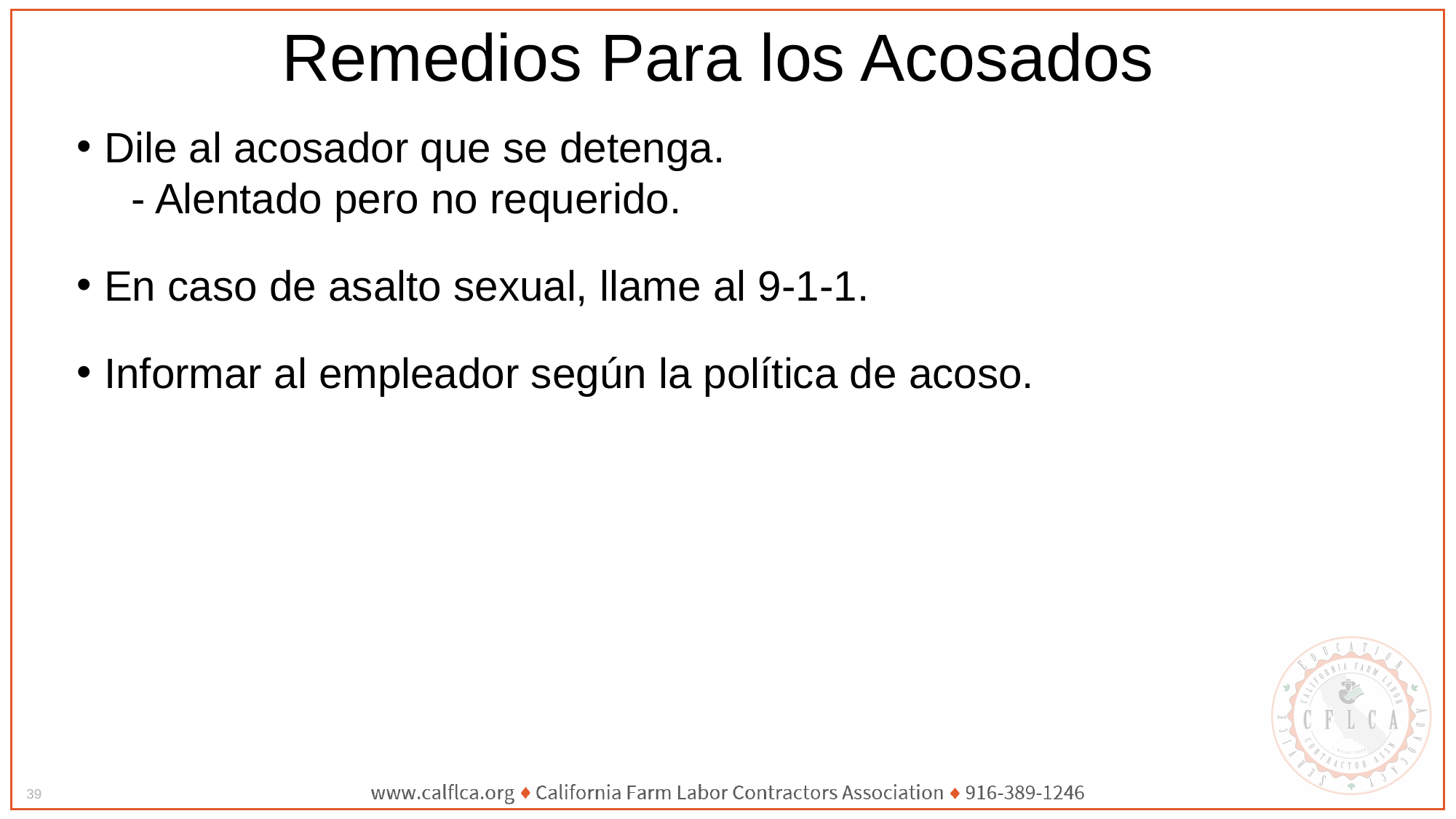

# Remedios Para los Acosados
Dile al acosador que se detenga.
- Alentado pero no requerido.
En caso de asalto sexual, llame al 9-1-1.
Informar al empleador según la política de acoso.
39